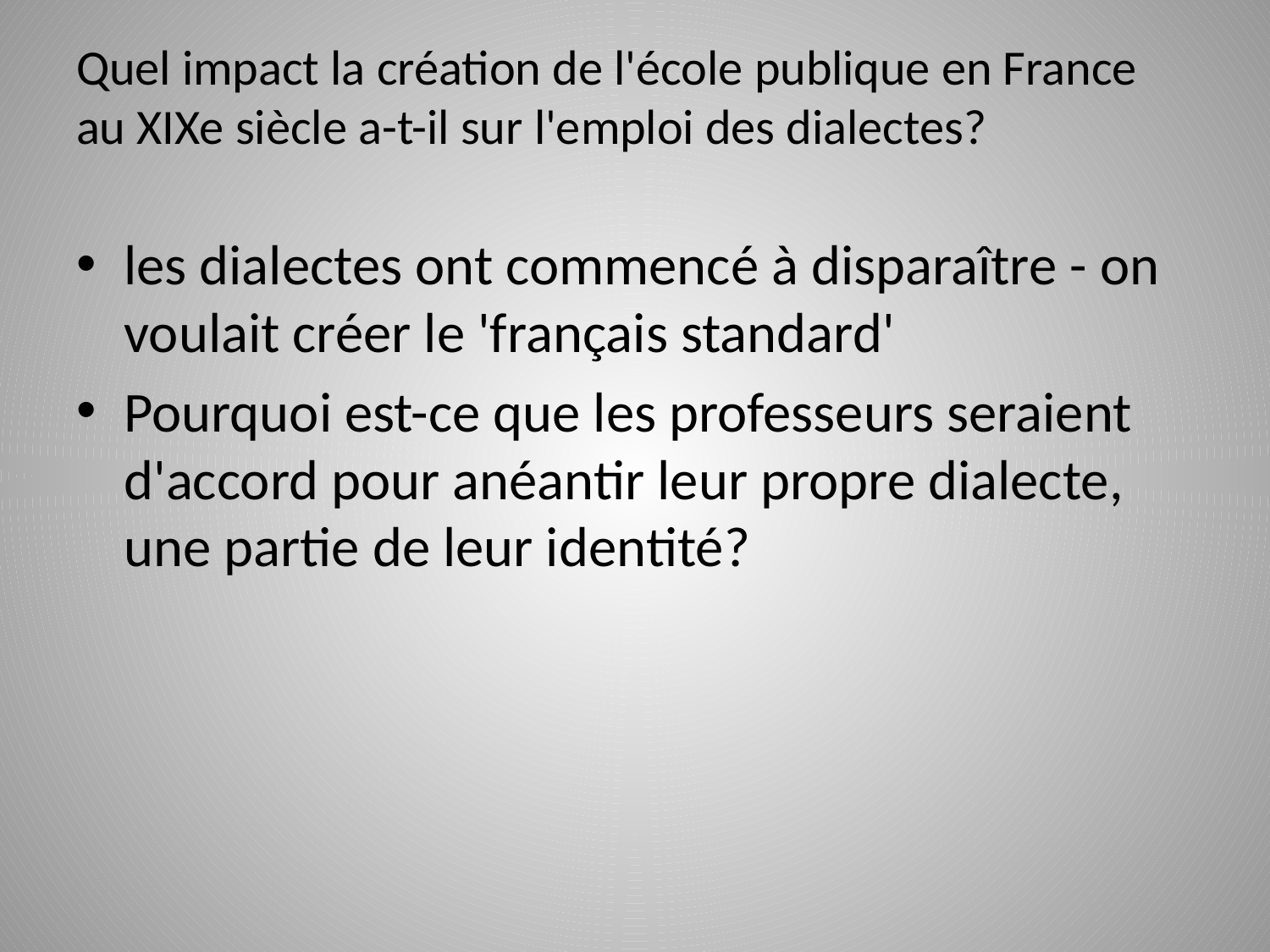

# Quel impact la création de l'école publique en France au XIXe siècle a-t-il sur l'emploi des dialectes?
les dialectes ont commencé à disparaître - on
voulait créer le 'français standard'
Pourquoi est-ce que les professeurs seraient
d'accord pour anéantir leur propre dialecte,
une partie de leur identité?